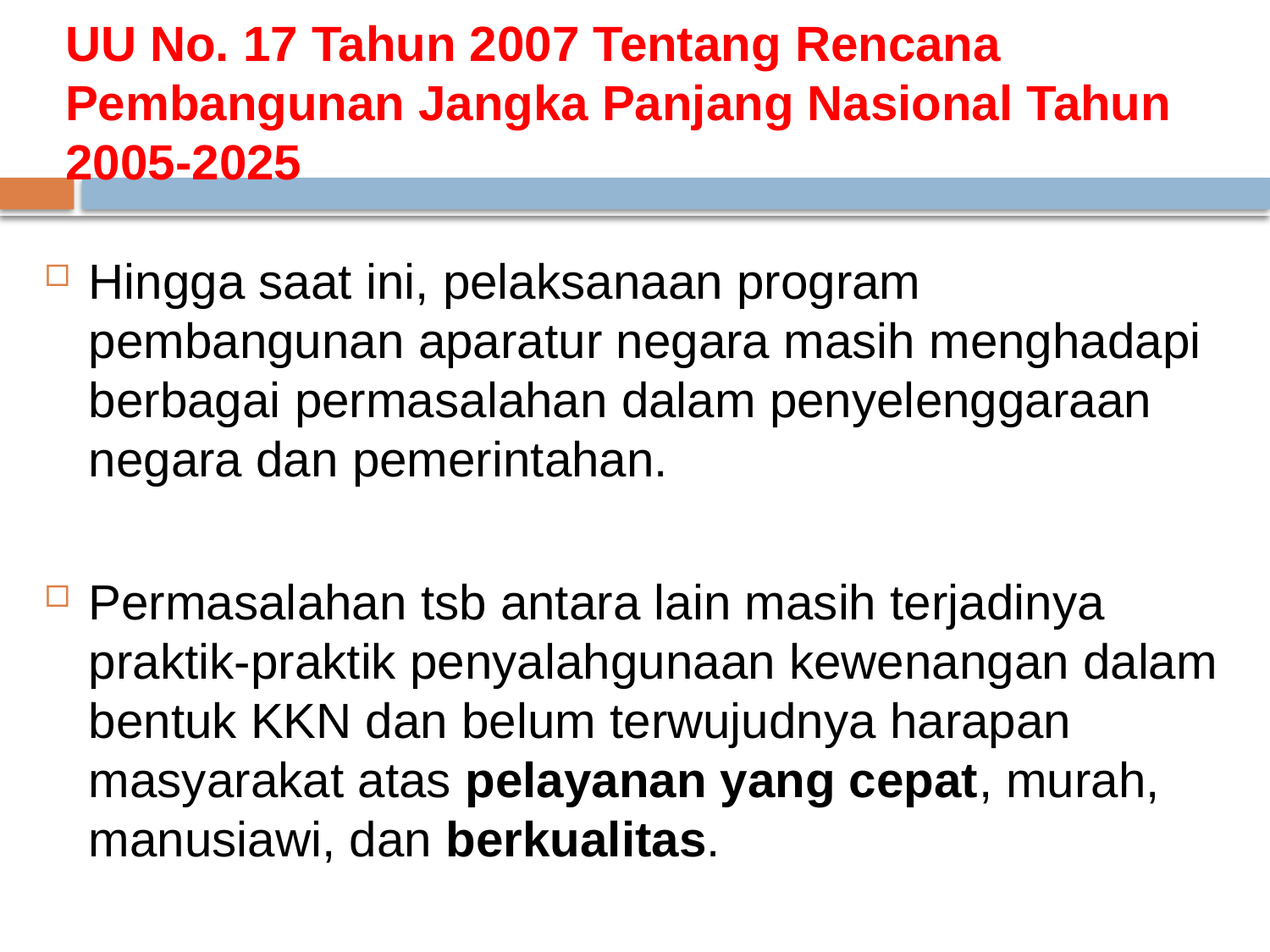

# UU No. 17 Tahun 2007 Tentang Rencana Pembangunan Jangka Panjang Nasional Tahun 2005-2025
Hingga saat ini, pelaksanaan program pembangunan aparatur negara masih menghadapi berbagai permasalahan dalam penyelenggaraan negara dan pemerintahan.

Permasalahan tsb antara lain masih terjadinya praktik-praktik penyalahgunaan kewenangan dalam bentuk KKN dan belum terwujudnya harapan masyarakat atas pelayanan yang cepat, murah, manusiawi, dan berkualitas.